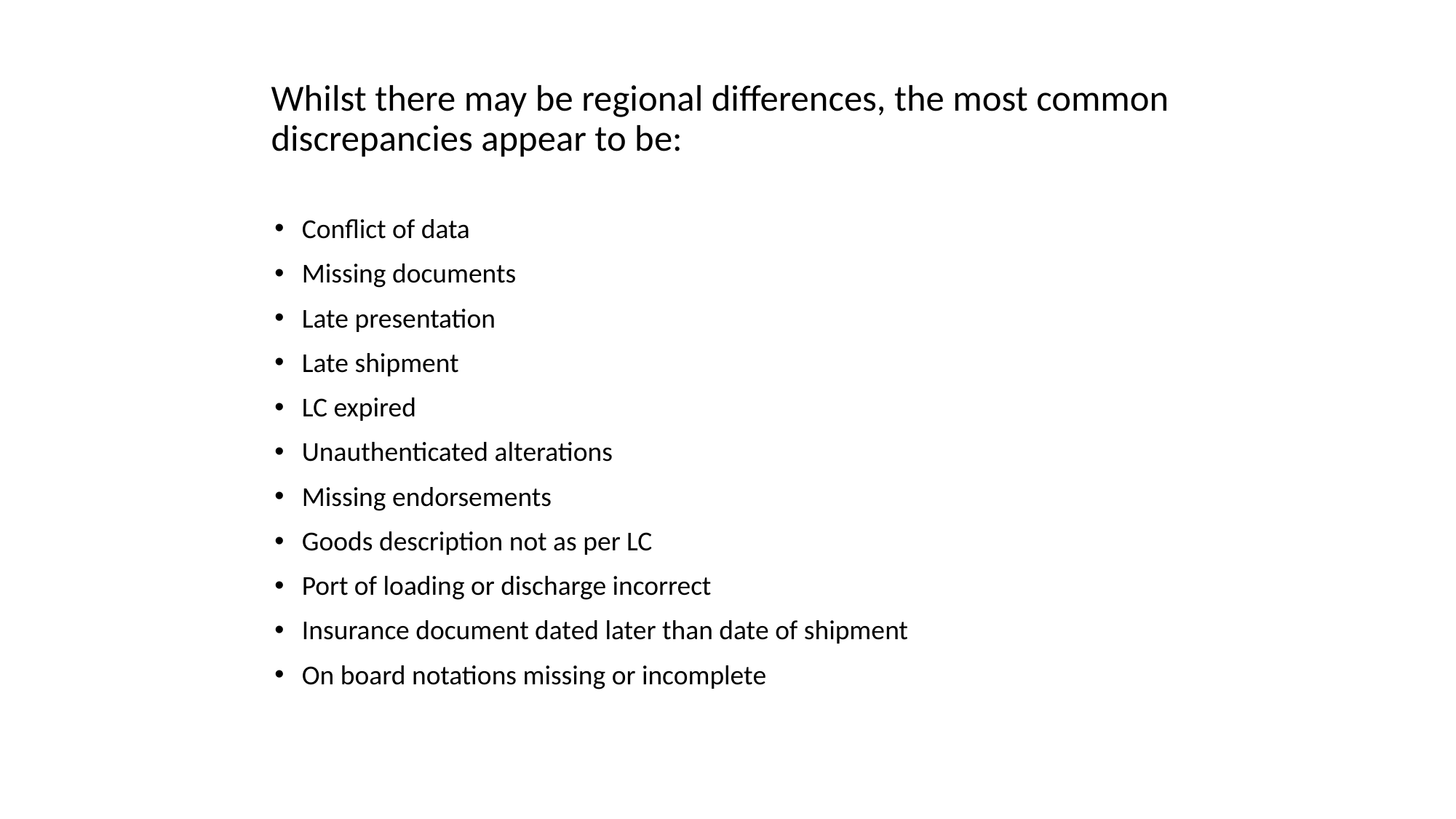

# Whilst there may be regional differences, the most common discrepancies appear to be:
Conflict of data
Missing documents
Late presentation
Late shipment
LC expired
Unauthenticated alterations
Missing endorsements
Goods description not as per LC
Port of loading or discharge incorrect
Insurance document dated later than date of shipment
On board notations missing or incomplete